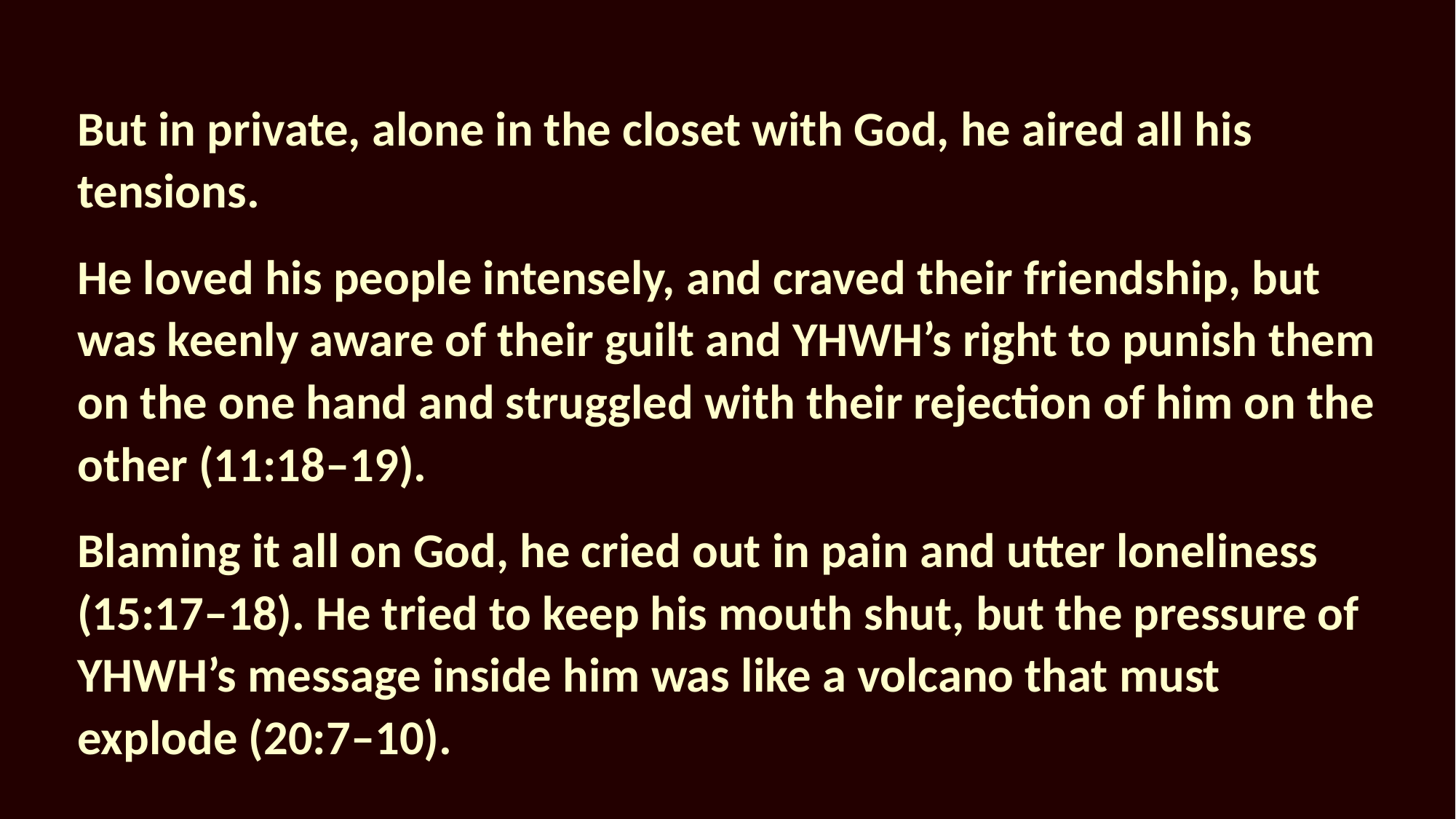

But in private, alone in the closet with God, he aired all his tensions.
He loved his people intensely, and craved their friendship, but was keenly aware of their guilt and YHWH’s right to punish them on the one hand and struggled with their rejection of him on the other (11:18–19).
Blaming it all on God, he cried out in pain and utter loneliness (15:17–18). He tried to keep his mouth shut, but the pressure of YHWH’s message inside him was like a volcano that must explode (20:7–10).